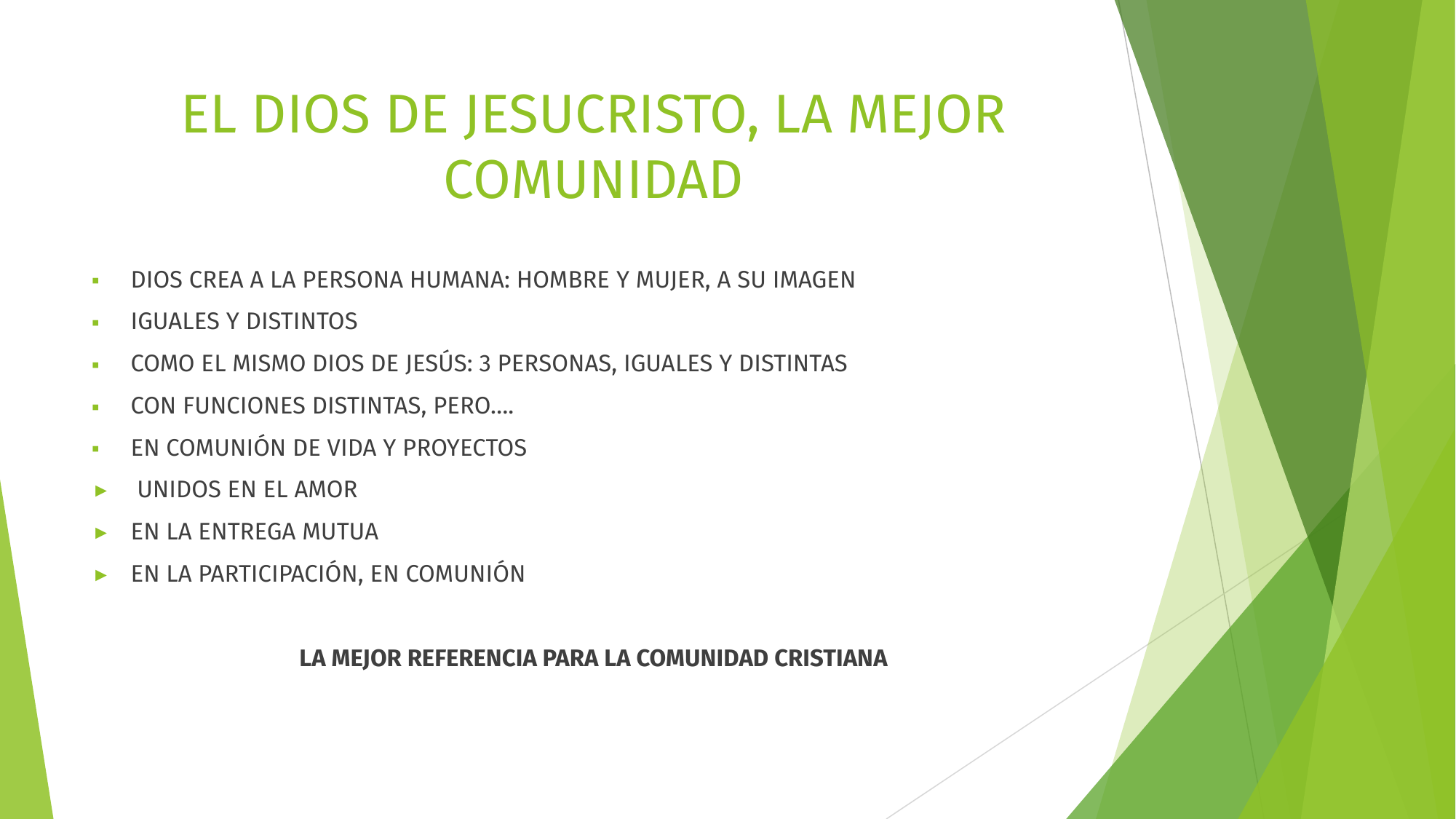

# EL DIOS DE JESUCRISTO, LA MEJOR COMUNIDAD
DIOS CREA A LA PERSONA HUMANA: HOMBRE Y MUJER, A SU IMAGEN
IGUALES Y DISTINTOS
COMO EL MISMO DIOS DE JESÚS: 3 PERSONAS, IGUALES Y DISTINTAS
CON FUNCIONES DISTINTAS, PERO….
EN COMUNIÓN DE VIDA Y PROYECTOS
 UNIDOS EN EL AMOR
EN LA ENTREGA MUTUA
EN LA PARTICIPACIÓN, EN COMUNIÓN

LA MEJOR REFERENCIA PARA LA COMUNIDAD CRISTIANA